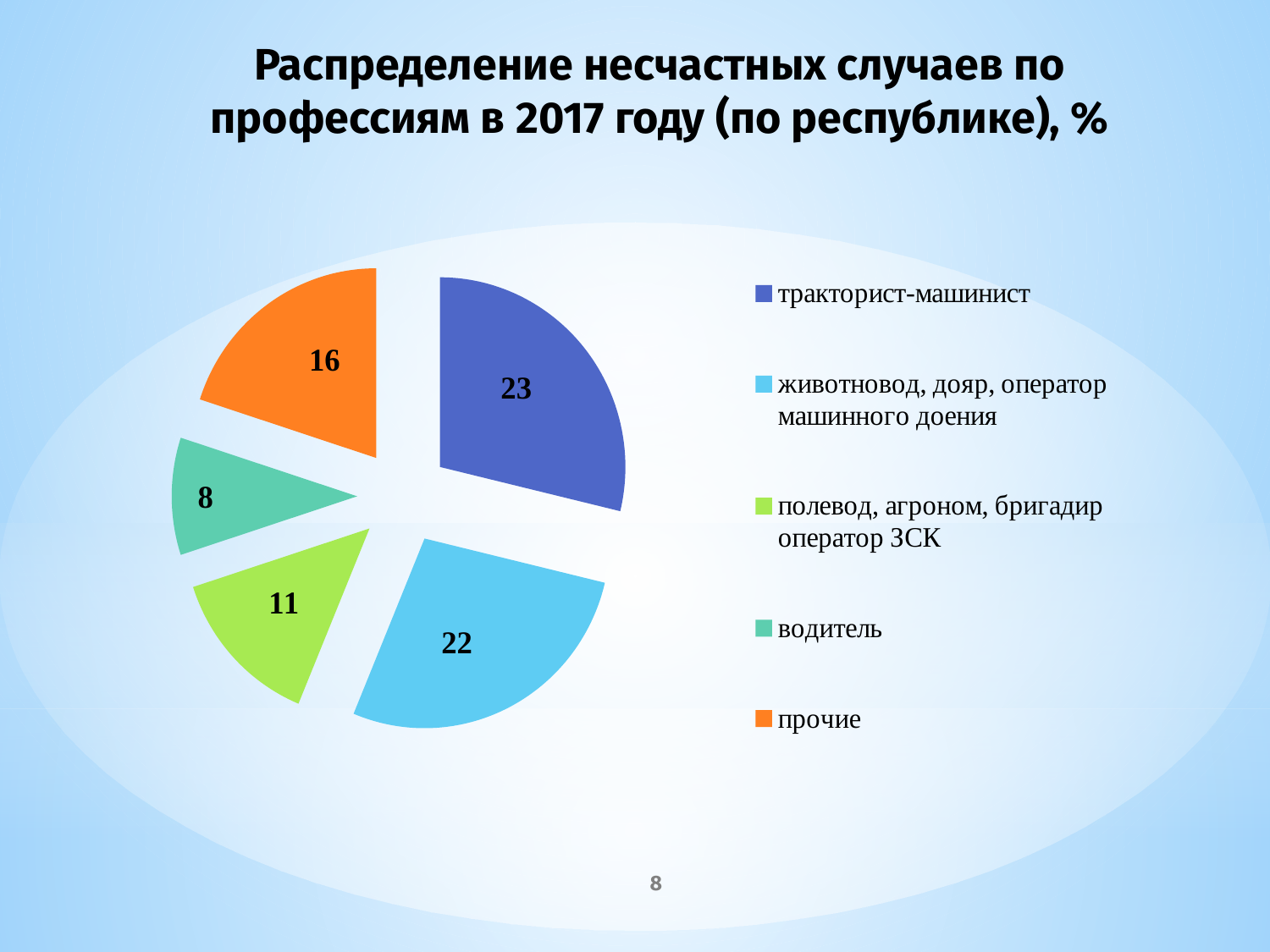

# Распределение несчастных случаев по профессиям в 2017 году (по республике), %

### Chart

| Category | Причины несчастных случаев с летальным исходом |
|---|---|
| тракторист-машинист | 23.0 |
| животновод, дояр, оператор машинного доения | 22.0 |
| полевод, агроном, бригадир оператор ЗСК | 11.0 |
| водитель | 8.0 |
| прочие  | 16.0 |
8